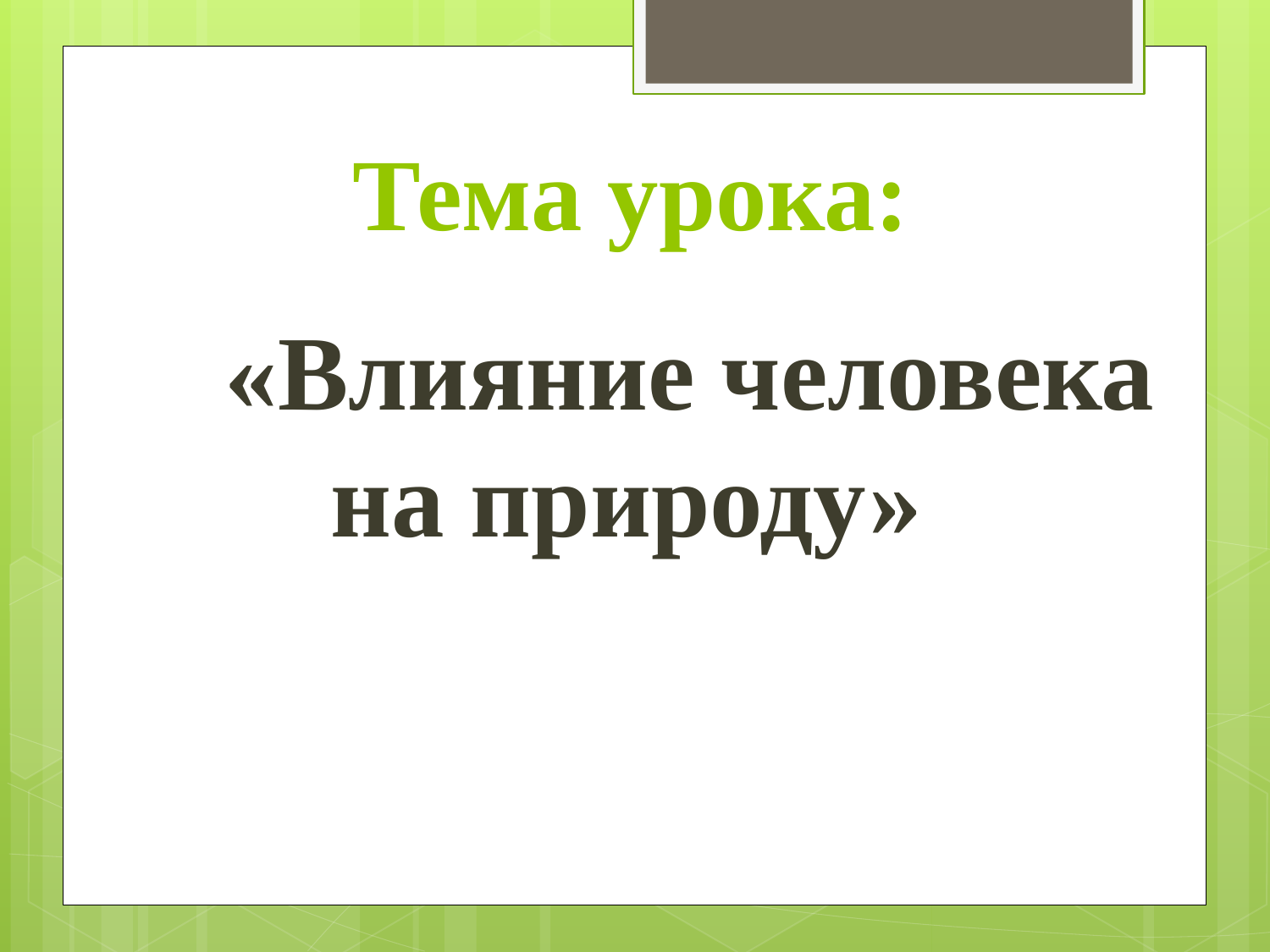

# Тема урока:
		«Влияние человека на природу»